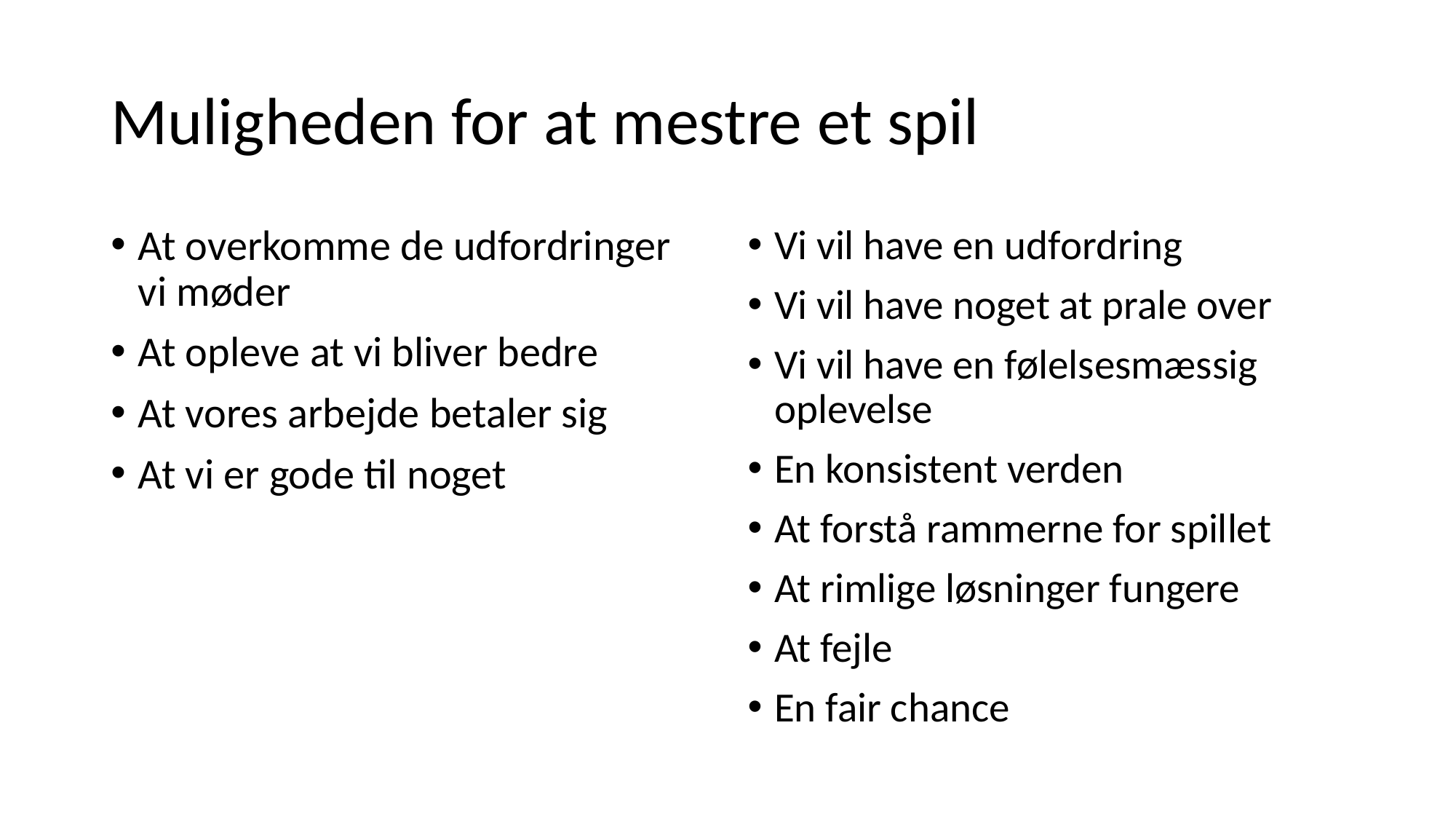

# Muligheden for at mestre et spil
At overkomme de udfordringer vi møder
At opleve at vi bliver bedre
At vores arbejde betaler sig
At vi er gode til noget

Vi vil have en udfordring
Vi vil have noget at prale over
Vi vil have en følelsesmæssig oplevelse
En konsistent verden
At forstå rammerne for spillet
At rimlige løsninger fungere
At fejle
En fair chance